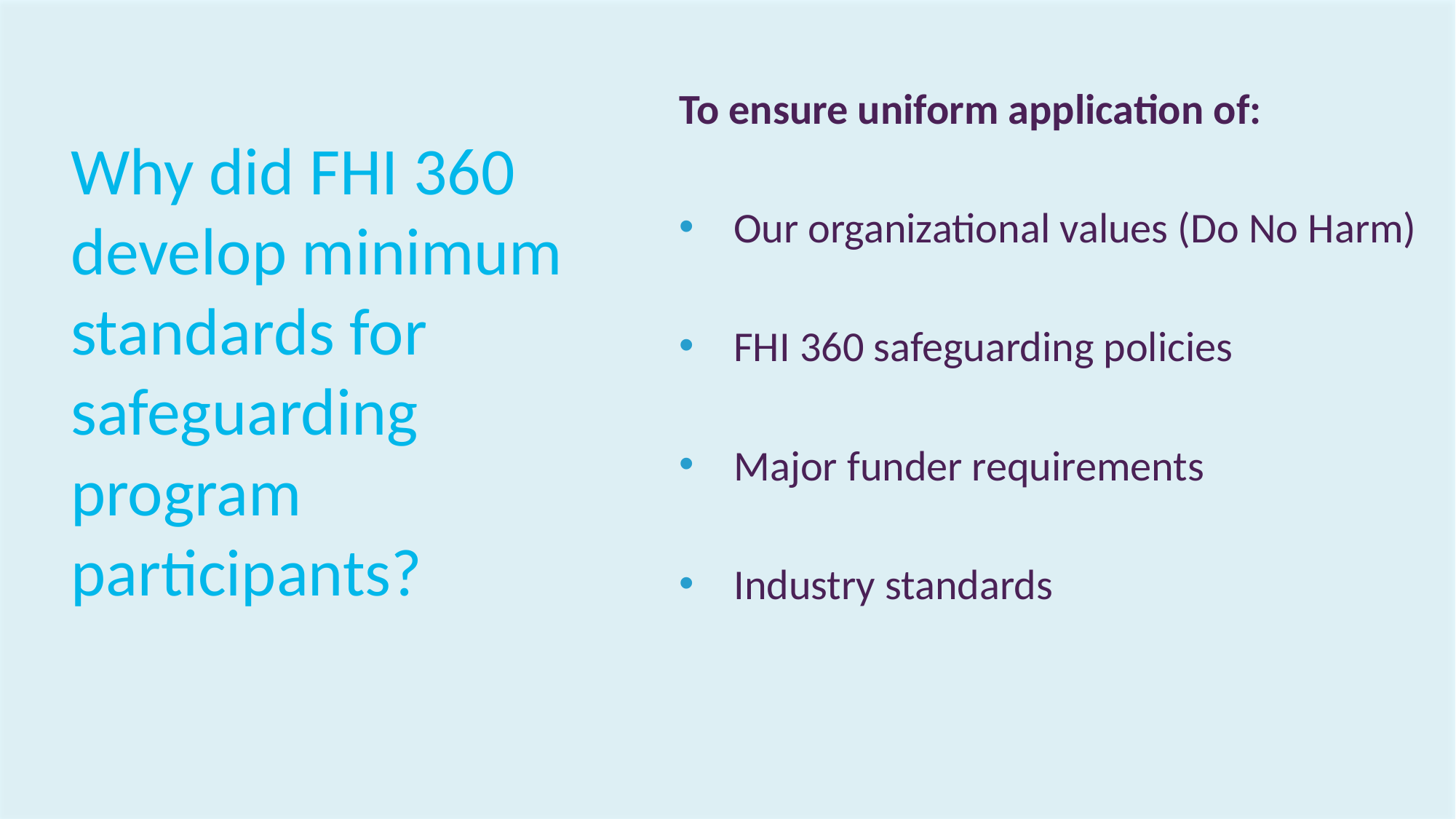

Why did FHI 360 develop minimum standards for safeguarding program participants?
To ensure uniform application of:

Our organizational values (Do No Harm)

FHI 360 safeguarding policies

Major funder requirements

Industry standards